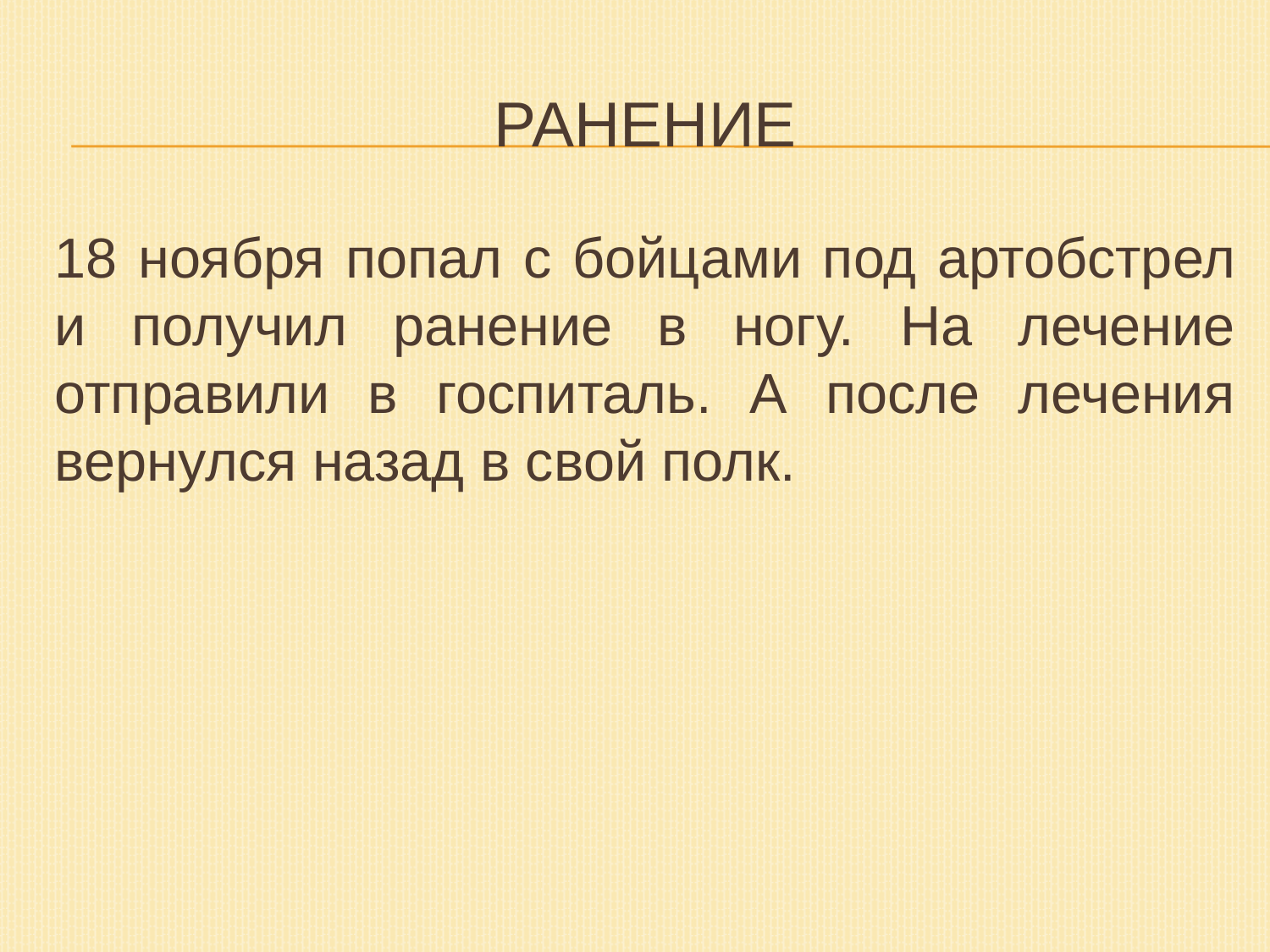

# Ранение
18 ноября попал с бойцами под артобстрел и получил ранение в ногу. На лечение отправили в госпиталь. А после лечения вернулся назад в свой полк.